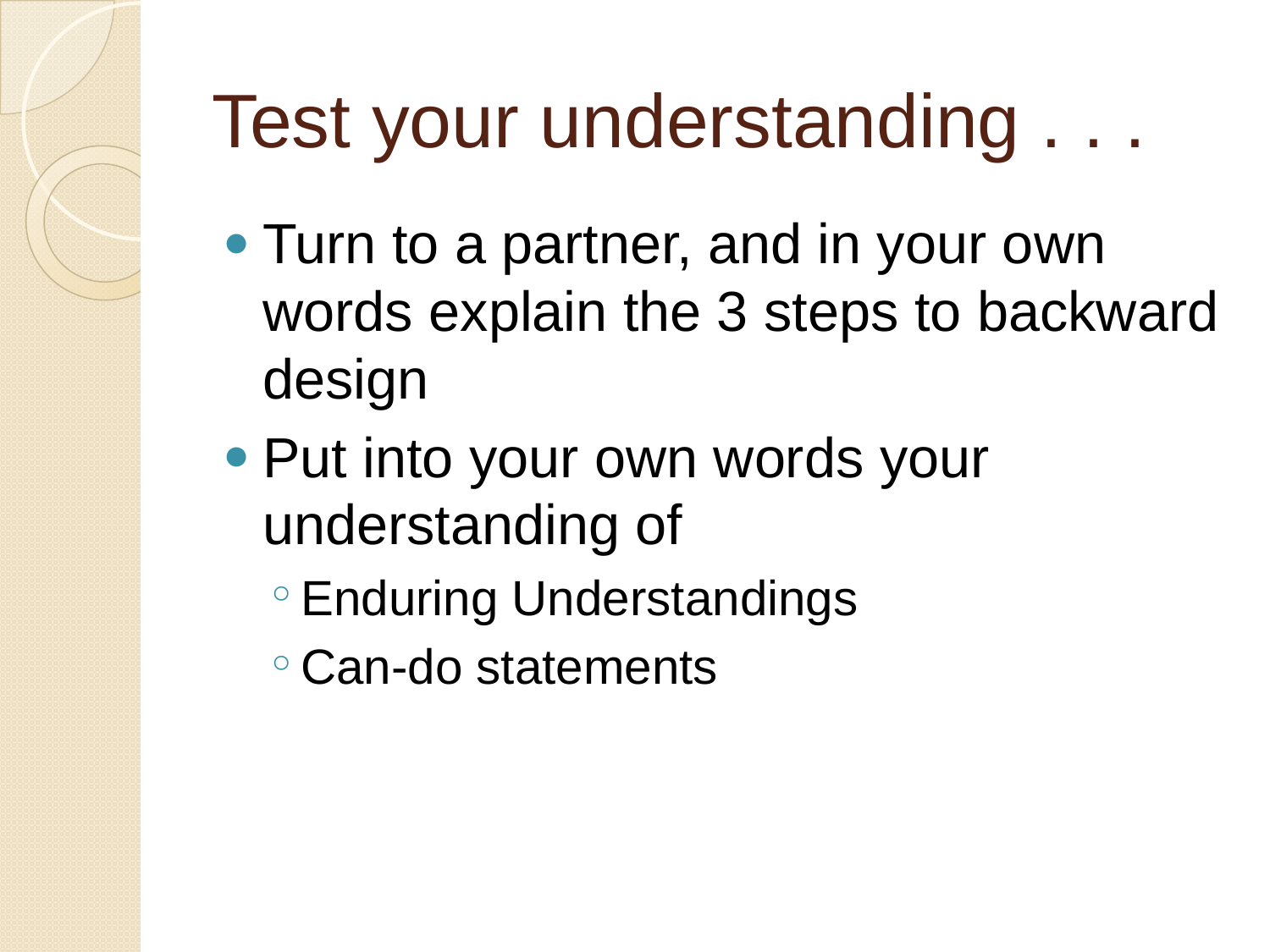

# Test your understanding . . .
Turn to a partner, and in your own words explain the 3 steps to backward design
Put into your own words your understanding of
Enduring Understandings
Can-do statements